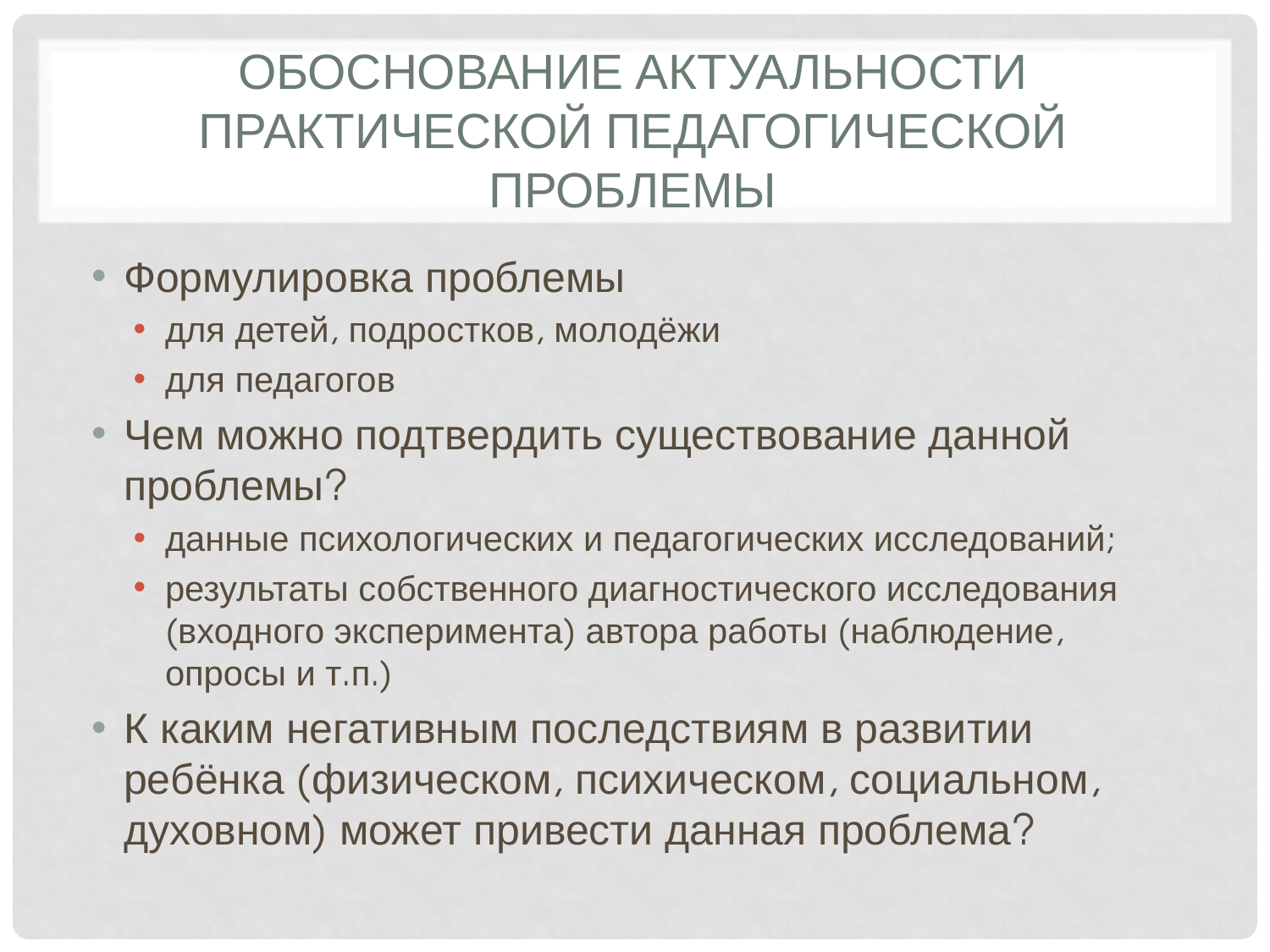

# Обоснование актуальности практической педагогической проблемы
Формулировка проблемы
для детей, подростков, молодёжи
для педагогов
Чем можно подтвердить существование данной проблемы?
данные психологических и педагогических исследований;
результаты собственного диагностического исследования (входного эксперимента) автора работы (наблюдение, опросы и т.п.)
К каким негативным последствиям в развитии ребёнка (физическом, психическом, социальном, духовном) может привести данная проблема?